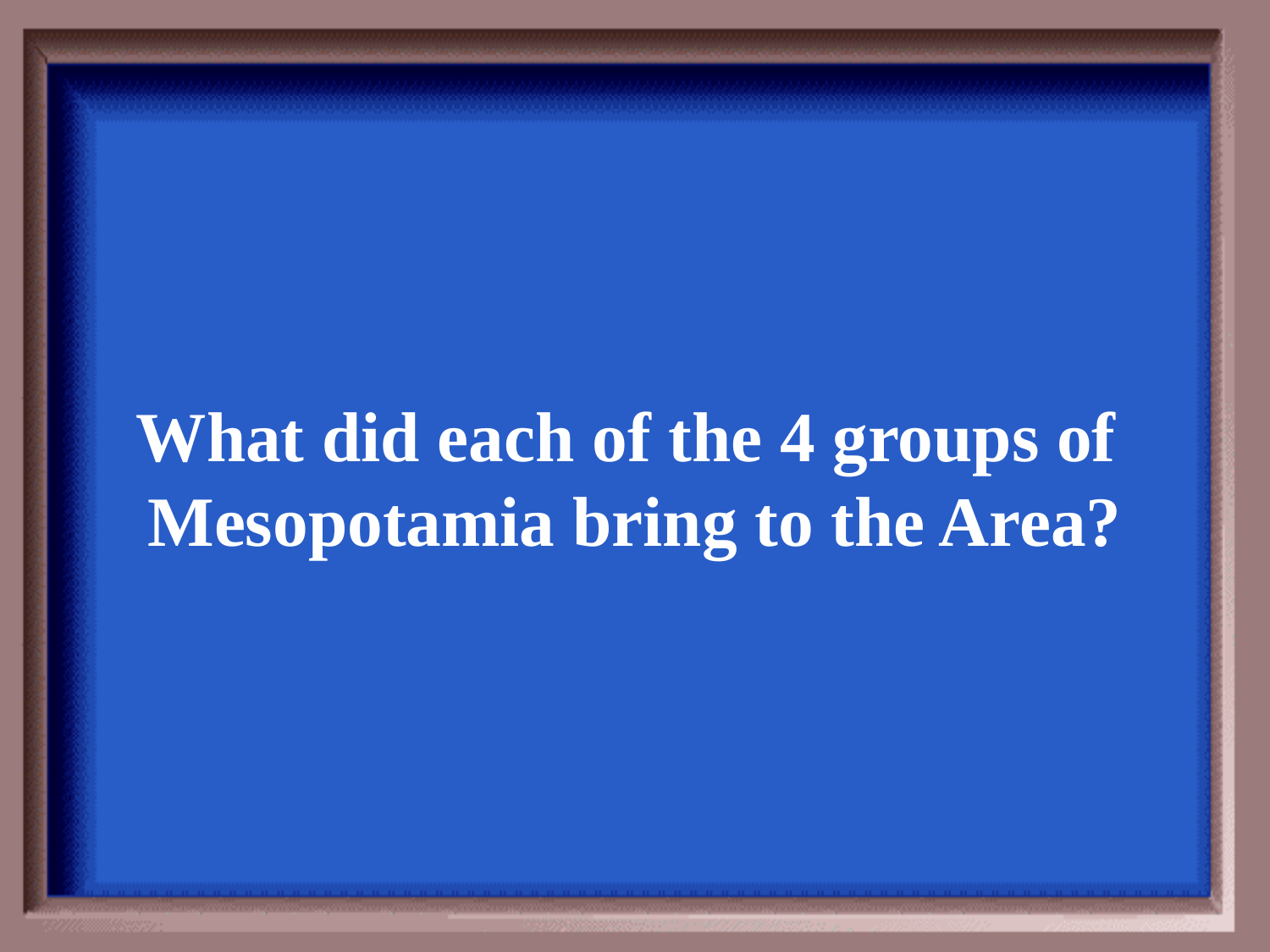

What did each of the 4 groups of
Mesopotamia bring to the Area?